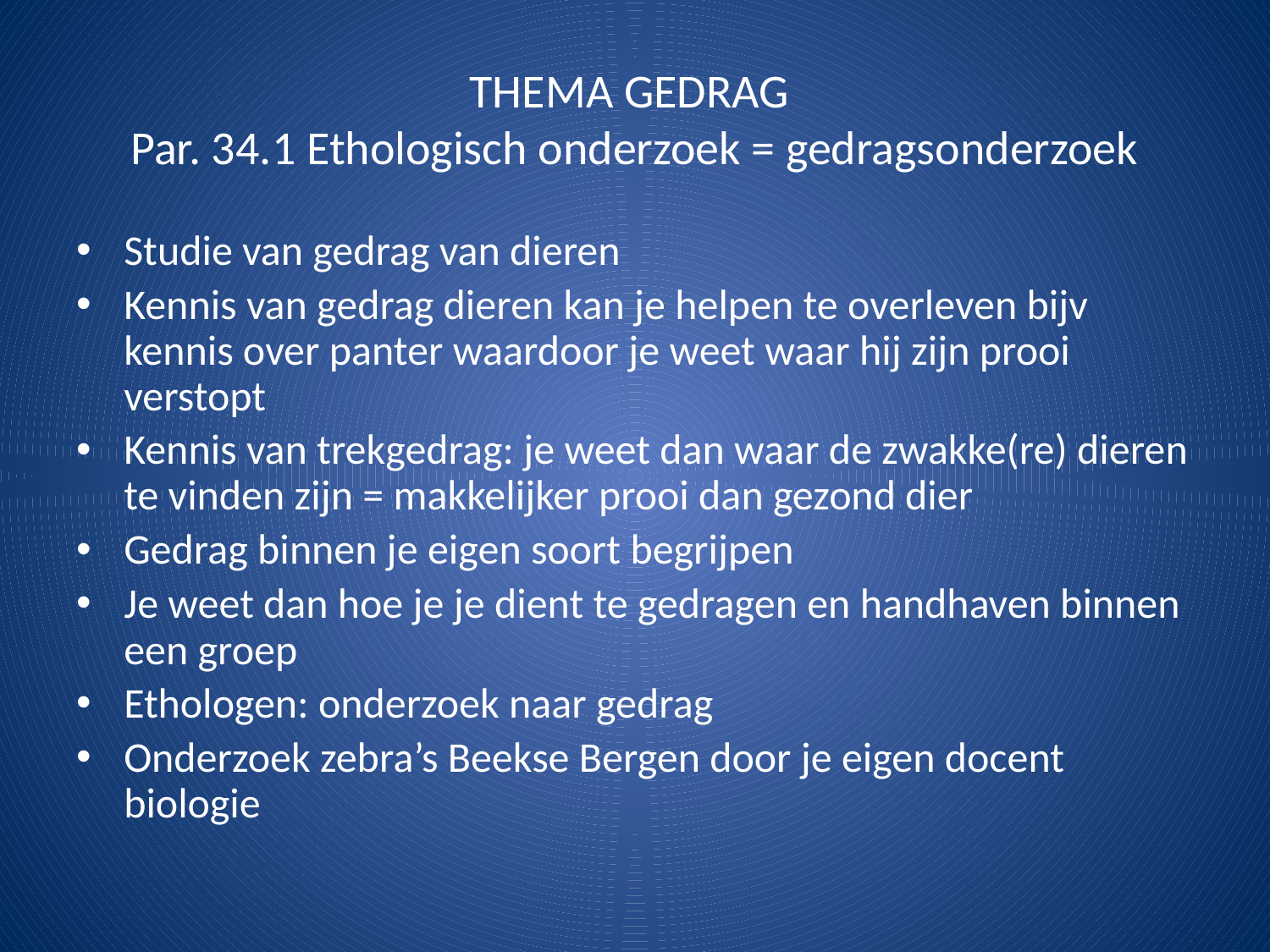

# THEMA GEDRAG Par. 34.1 Ethologisch onderzoek = gedragsonderzoek
Studie van gedrag van dieren
Kennis van gedrag dieren kan je helpen te overleven bijv kennis over panter waardoor je weet waar hij zijn prooi verstopt
Kennis van trekgedrag: je weet dan waar de zwakke(re) dieren te vinden zijn = makkelijker prooi dan gezond dier
Gedrag binnen je eigen soort begrijpen
Je weet dan hoe je je dient te gedragen en handhaven binnen een groep
Ethologen: onderzoek naar gedrag
Onderzoek zebra’s Beekse Bergen door je eigen docent biologie